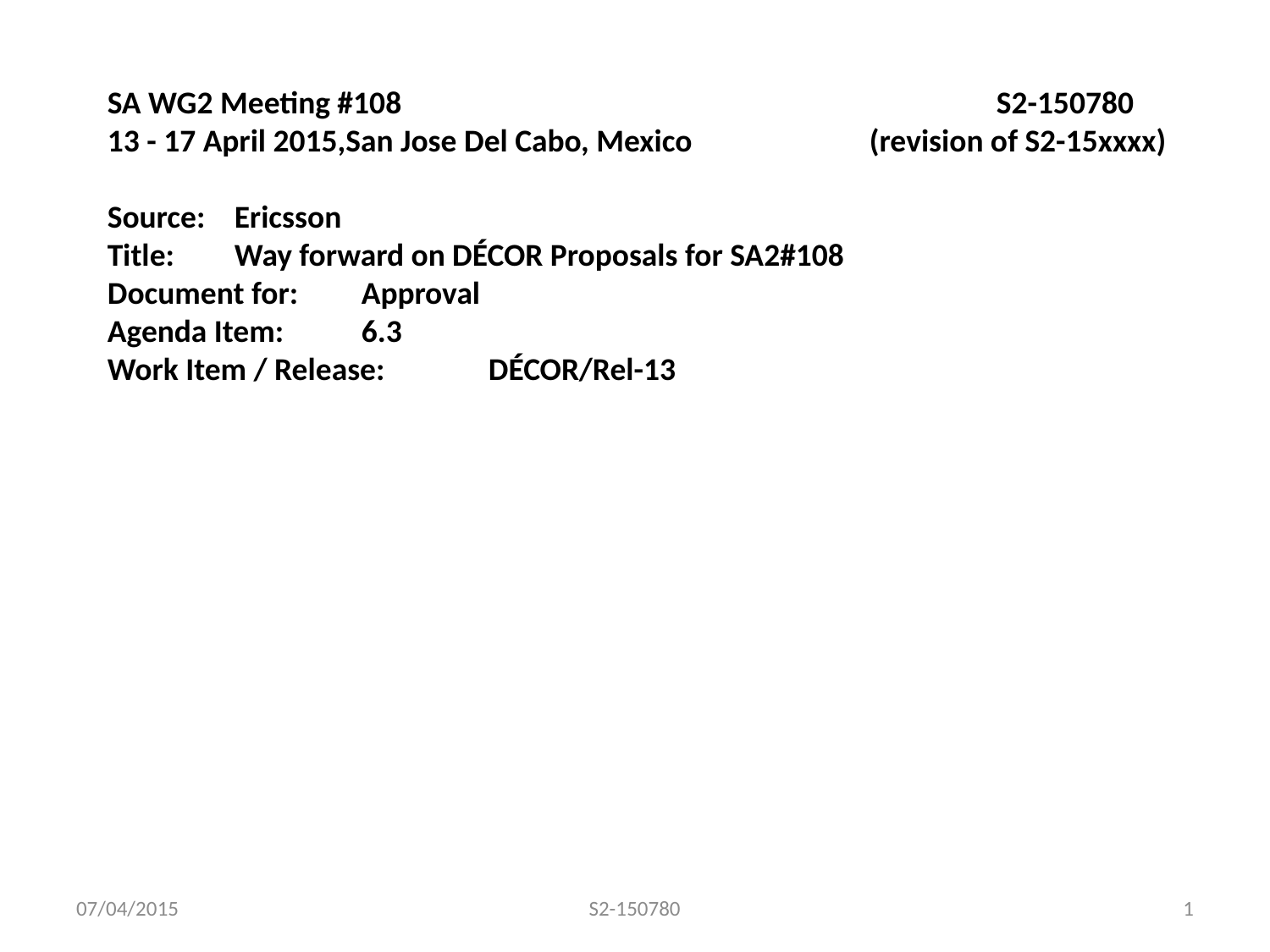

SA WG2 Meeting #108					S2-150780
13 - 17 April 2015,San Jose Del Cabo, Mexico		(revision of S2-15xxxx)

Source:	Ericsson
Title:	Way forward on DÉCOR Proposals for SA2#108
Document for:	Approval
Agenda Item:	6.3
Work Item / Release:	DÉCOR/Rel-13
07/04/2015
S2-150780
1